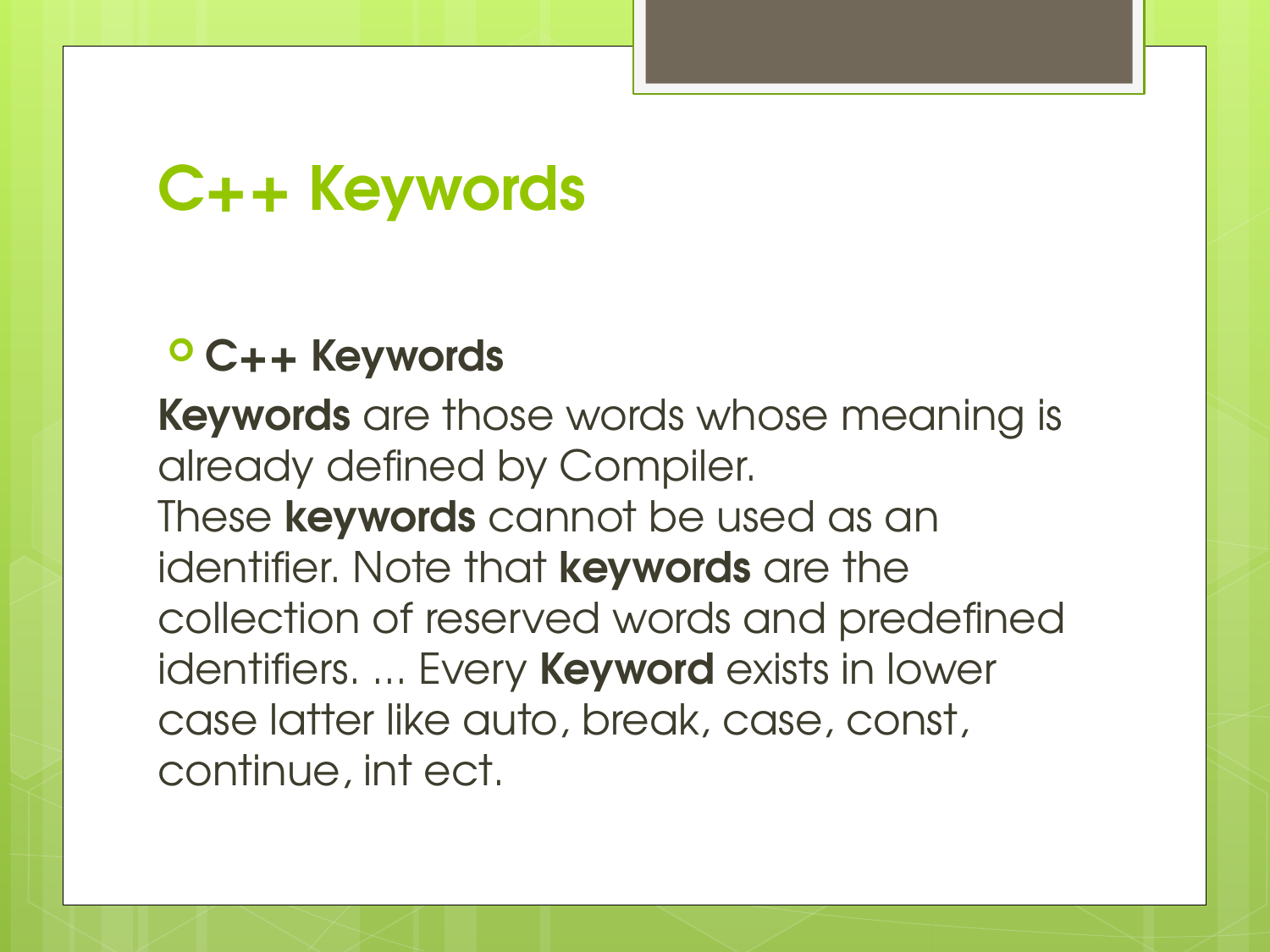

# C++ Keywords
C++ Keywords
Keywords are those words whose meaning is already defined by Compiler. These keywords cannot be used as an identifier. Note that keywords are the collection of reserved words and predefined identifiers. ... Every Keyword exists in lower case latter like auto, break, case, const, continue, int ect.